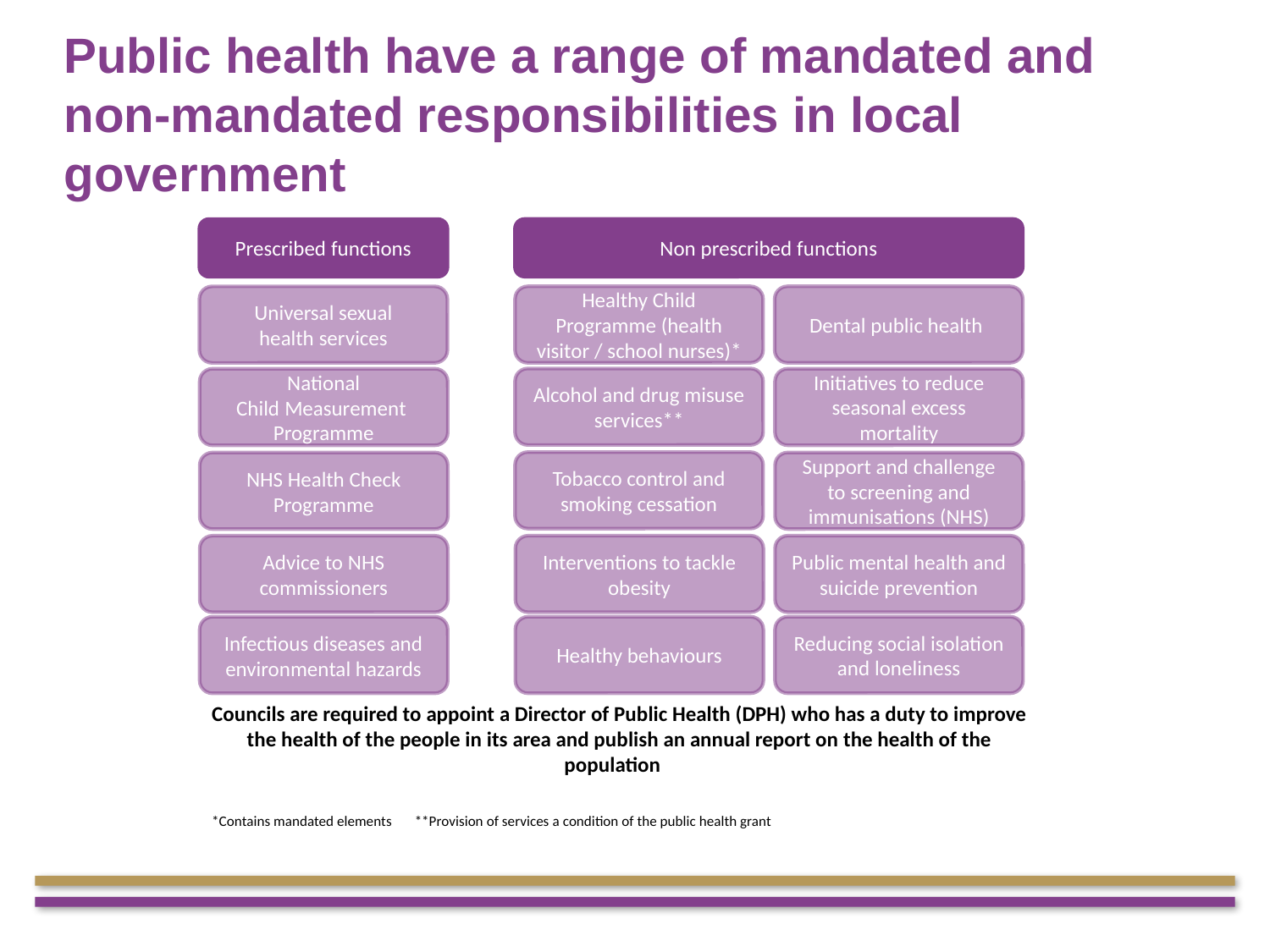

Public health have a range of mandated and non-mandated responsibilities in local government
Non prescribed functions
Prescribed functions
Healthy Child Programme (health visitor / school nurses)*
Dental public health

Universal sexual health services

Alcohol and drug misuse services**
Initiatives to reduce seasonal excess mortality

National Child Measurement
Programme

Tobacco control and smoking cessation
Support and challenge to screening and immunisations (NHS)
NHS Health Check Programme
Interventions to tackle obesity
Public mental health and suicide prevention
Advice to NHS commissioners
Healthy behaviours
Reducing social isolation and loneliness
Infectious diseases and environmental hazards
Councils are required to appoint a Director of Public Health (DPH) who has a duty to improve the health of the people in its area and publish an annual report on the health of the population
*Contains mandated elements
**Provision of services a condition of the public health grant